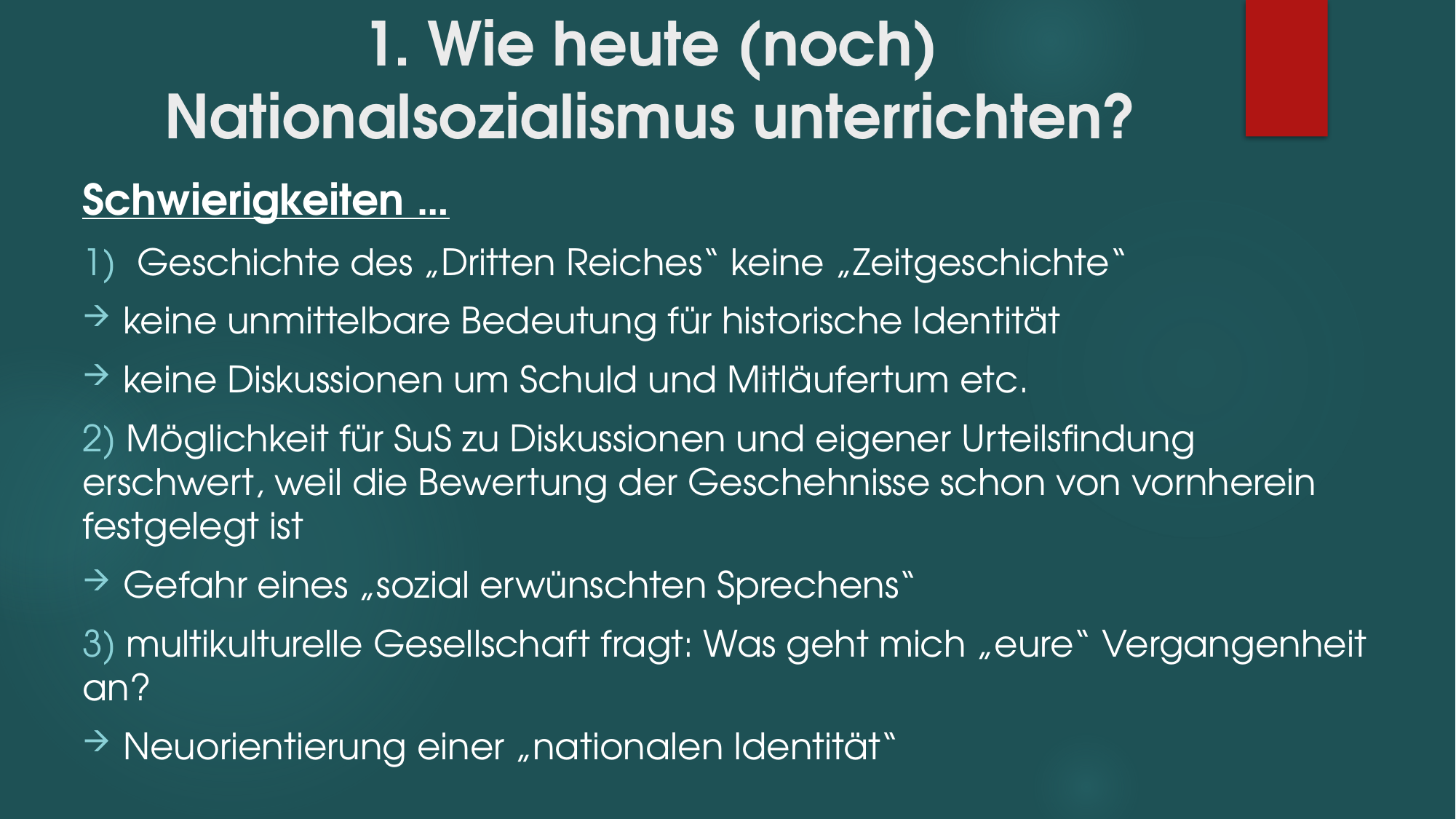

# 1. Wie heute (noch) Nationalsozialismus unterrichten?
Schwierigkeiten …
Geschichte des „Dritten Reiches“ keine „Zeitgeschichte“
keine unmittelbare Bedeutung für historische Identität
keine Diskussionen um Schuld und Mitläufertum etc.
2) Möglichkeit für SuS zu Diskussionen und eigener Urteilsfindung erschwert, weil die Bewertung der Geschehnisse schon von vornherein festgelegt ist
Gefahr eines „sozial erwünschten Sprechens“
3) multikulturelle Gesellschaft fragt: Was geht mich „eure“ Vergangenheit an?
Neuorientierung einer „nationalen Identität“